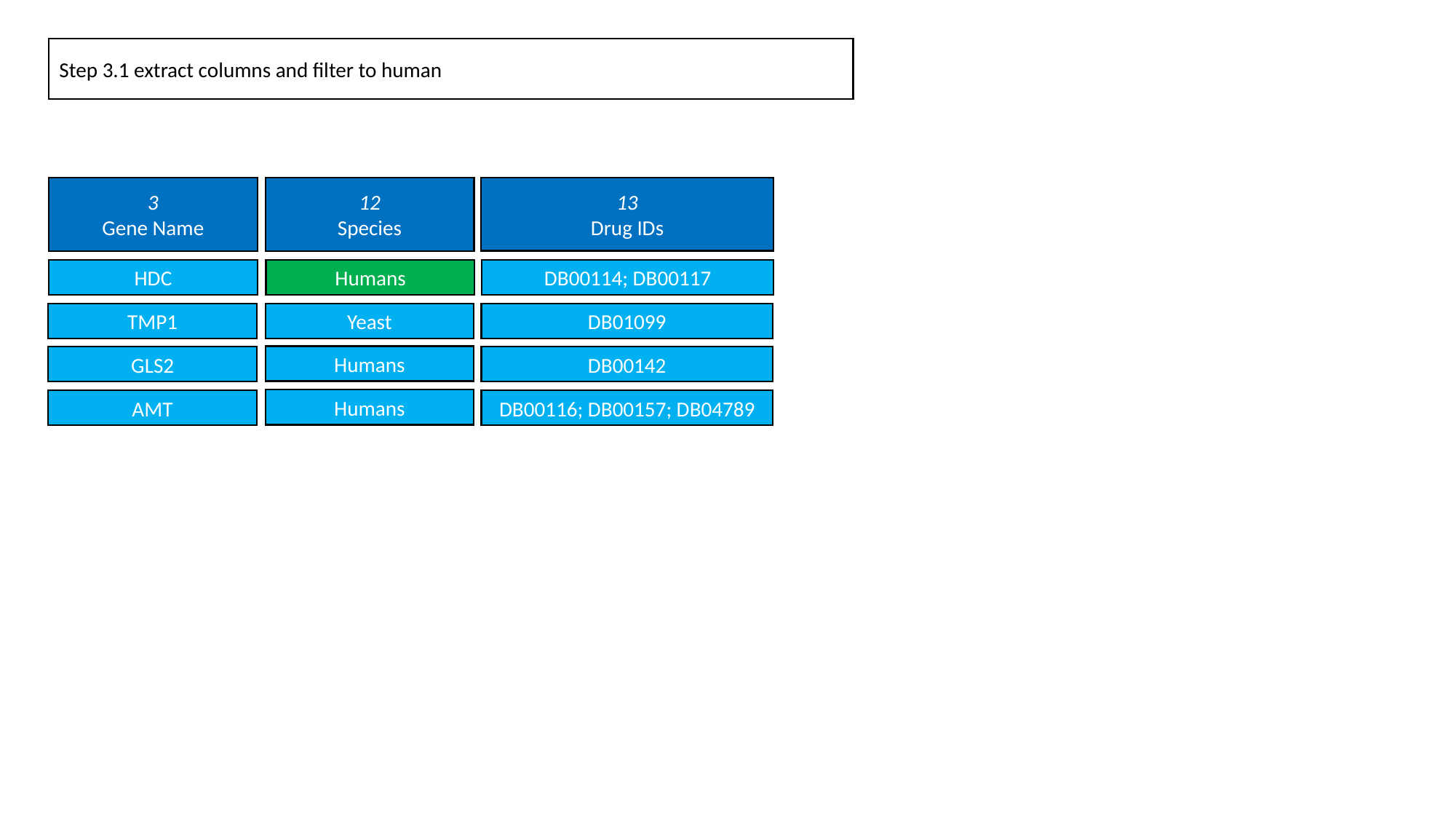

Step 3.1 extract columns and filter to human
13
Drug IDs
3
Gene Name
12
Species
13
Drug IDs
HDC
Humans
DB00114; DB00117
Humans
TMP1
Yeast
DB01099
Humans
GLS2
Humans
DB00142
AMT
Humans
DB00116; DB00157; DB04789
Humans
Humans
GLS2
Humans
DB00142
AMT
Humans
DB00116; DB00157; DB04789
Humans